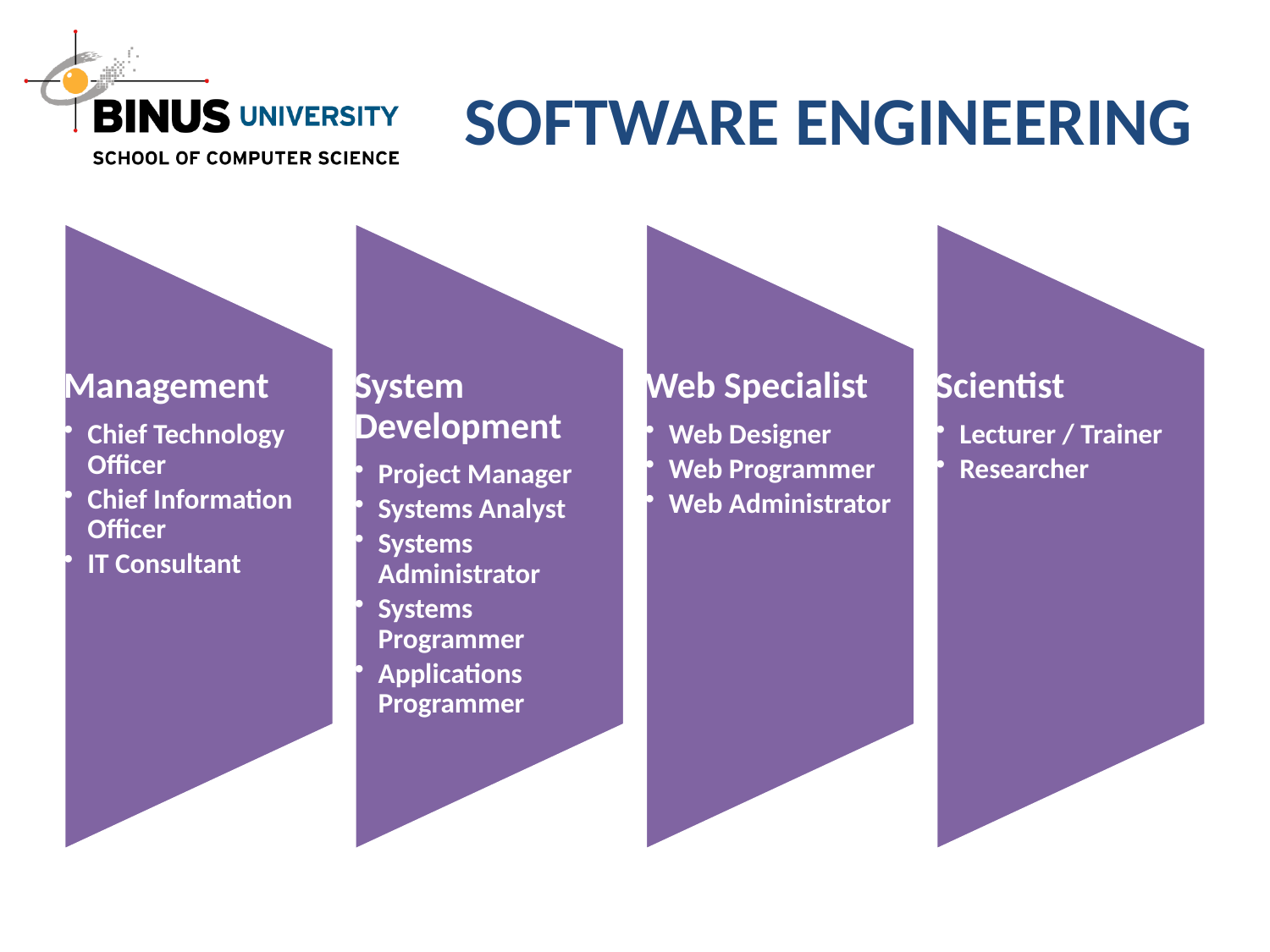

# SOFTWARE ENGINEERING
Management
Chief Technology Officer
Chief Information Officer
IT Consultant
System Development
Project Manager
Systems Analyst
Systems Administrator
Systems Programmer
Applications Programmer
Web Specialist
Web Designer
Web Programmer
Web Administrator
Scientist
Lecturer / Trainer
Researcher